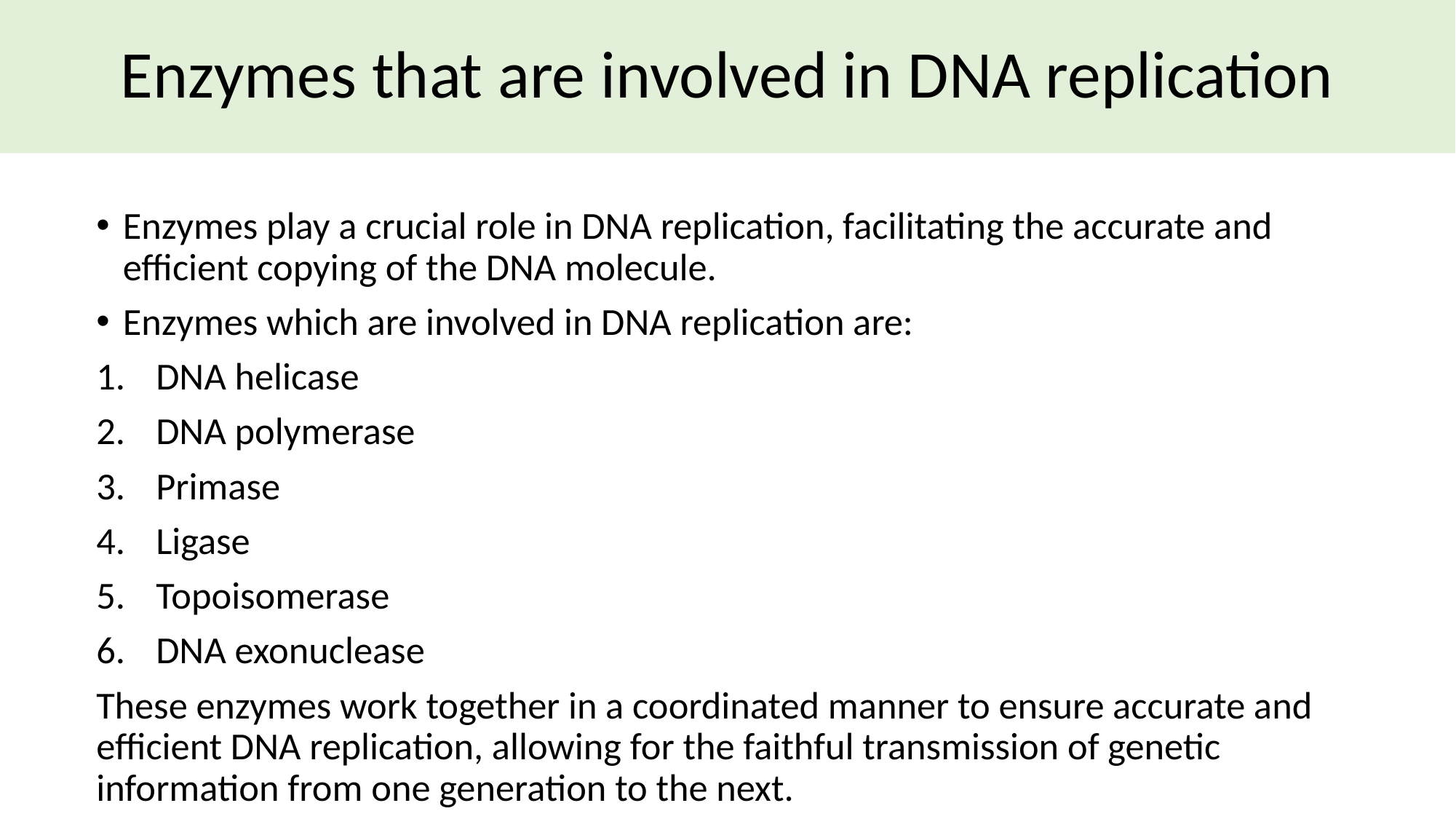

# Enzymes that are involved in DNA replication
Enzymes play a crucial role in DNA replication, facilitating the accurate and efficient copying of the DNA molecule.
Enzymes which are involved in DNA replication are:
DNA helicase
DNA polymerase
Primase
Ligase
Topoisomerase
DNA exonuclease
These enzymes work together in a coordinated manner to ensure accurate and efficient DNA replication, allowing for the faithful transmission of genetic information from one generation to the next.